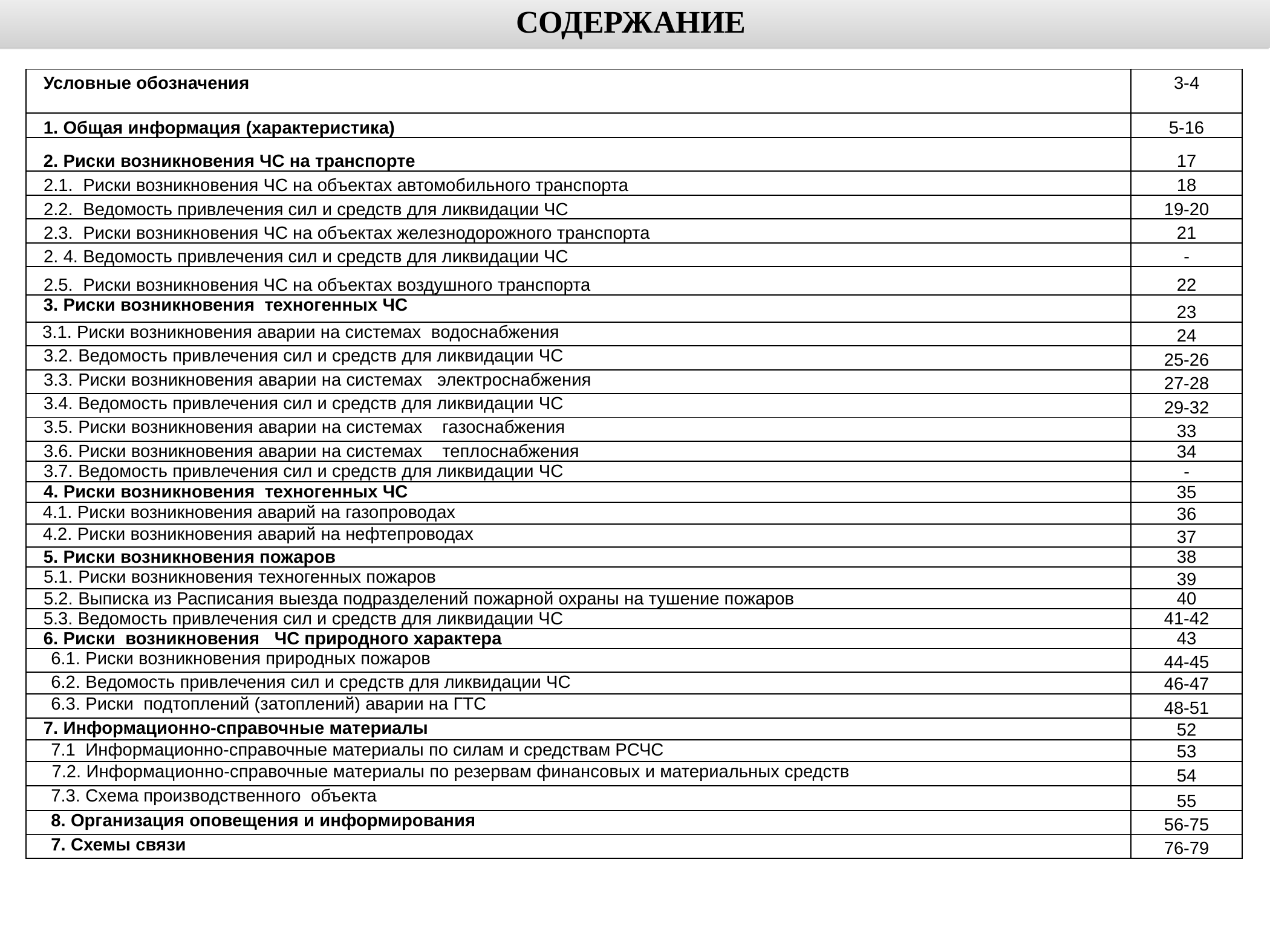

СОДЕРЖАНИЕ
| Условные обозначения | 3-4 |
| --- | --- |
| 1. Общая информация (характеристика) | 5-16 |
| 2. Риски возникновения ЧС на транспорте | 17 |
| 2.1. Риски возникновения ЧС на объектах автомобильного транспорта | 18 |
| 2.2. Ведомость привлечения сил и средств для ликвидации ЧС | 19-20 |
| 2.3. Риски возникновения ЧС на объектах железнодорожного транспорта | 21 |
| 2. 4. Ведомость привлечения сил и средств для ликвидации ЧС | - |
| 2.5. Риски возникновения ЧС на объектах воздушного транспорта | 22 |
| 3. Риски возникновения техногенных ЧС | 23 |
| 3.1. Риски возникновения аварии на системах водоснабжения | 24 |
| 3.2. Ведомость привлечения сил и средств для ликвидации ЧС | 25-26 |
| 3.3. Риски возникновения аварии на системах электроснабжения | 27-28 |
| 3.4. Ведомость привлечения сил и средств для ликвидации ЧС | 29-32 |
| 3.5. Риски возникновения аварии на системах газоснабжения | 33 |
| 3.6. Риски возникновения аварии на системах теплоснабжения | 34 |
| 3.7. Ведомость привлечения сил и средств для ликвидации ЧС | - |
| 4. Риски возникновения техногенных ЧС | 35 |
| 4.1. Риски возникновения аварий на газопроводах | 36 |
| 4.2. Риски возникновения аварий на нефтепроводах | 37 |
| 5. Риски возникновения пожаров | 38 |
| 5.1. Риски возникновения техногенных пожаров | 39 |
| 5.2. Выписка из Расписания выезда подразделений пожарной охраны на тушение пожаров | 40 |
| 5.3. Ведомость привлечения сил и средств для ликвидации ЧС | 41-42 |
| 6. Риски возникновения ЧС природного характера | 43 |
| 6.1. Риски возникновения природных пожаров | 44-45 |
| 6.2. Ведомость привлечения сил и средств для ликвидации ЧС | 46-47 |
| 6.3. Риски подтоплений (затоплений) аварии на ГТС | 48-51 |
| 7. Информационно-справочные материалы | 52 |
| 7.1 Информационно-справочные материалы по силам и средствам РСЧС | 53 |
| 7.2. Информационно-справочные материалы по резервам финансовых и материальных средств | 54 |
| 7.3. Схема производственного объекта | 55 |
| 8. Организация оповещения и информирования | 56-75 |
| 7. Схемы связи | 76-79 |